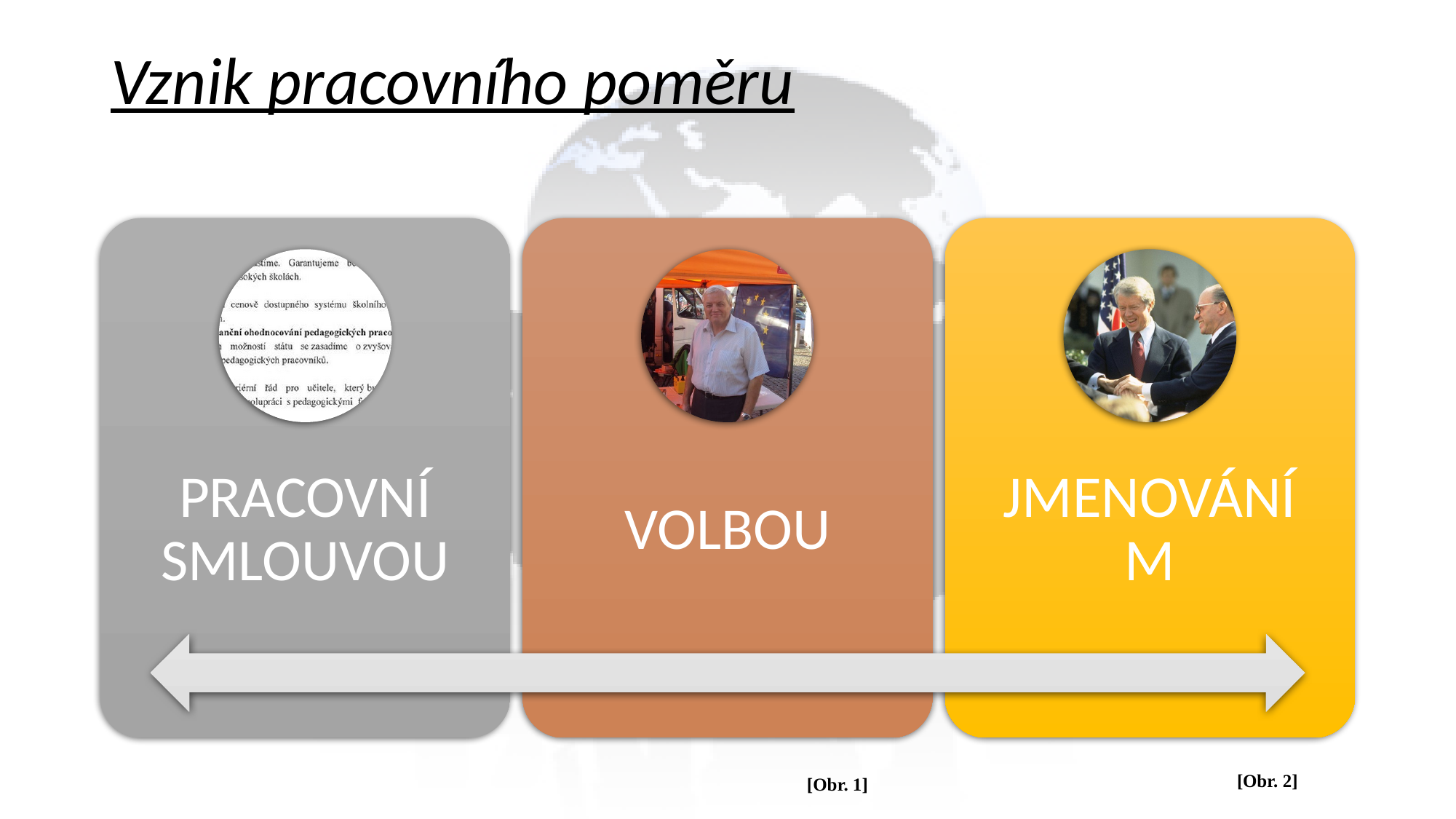

# Vznik pracovního poměru
PRACOVNÍ SMLOUVOU
VOLBOU
JMENOVÁNÍM
 [Obr. 2]
 [Obr. 1]